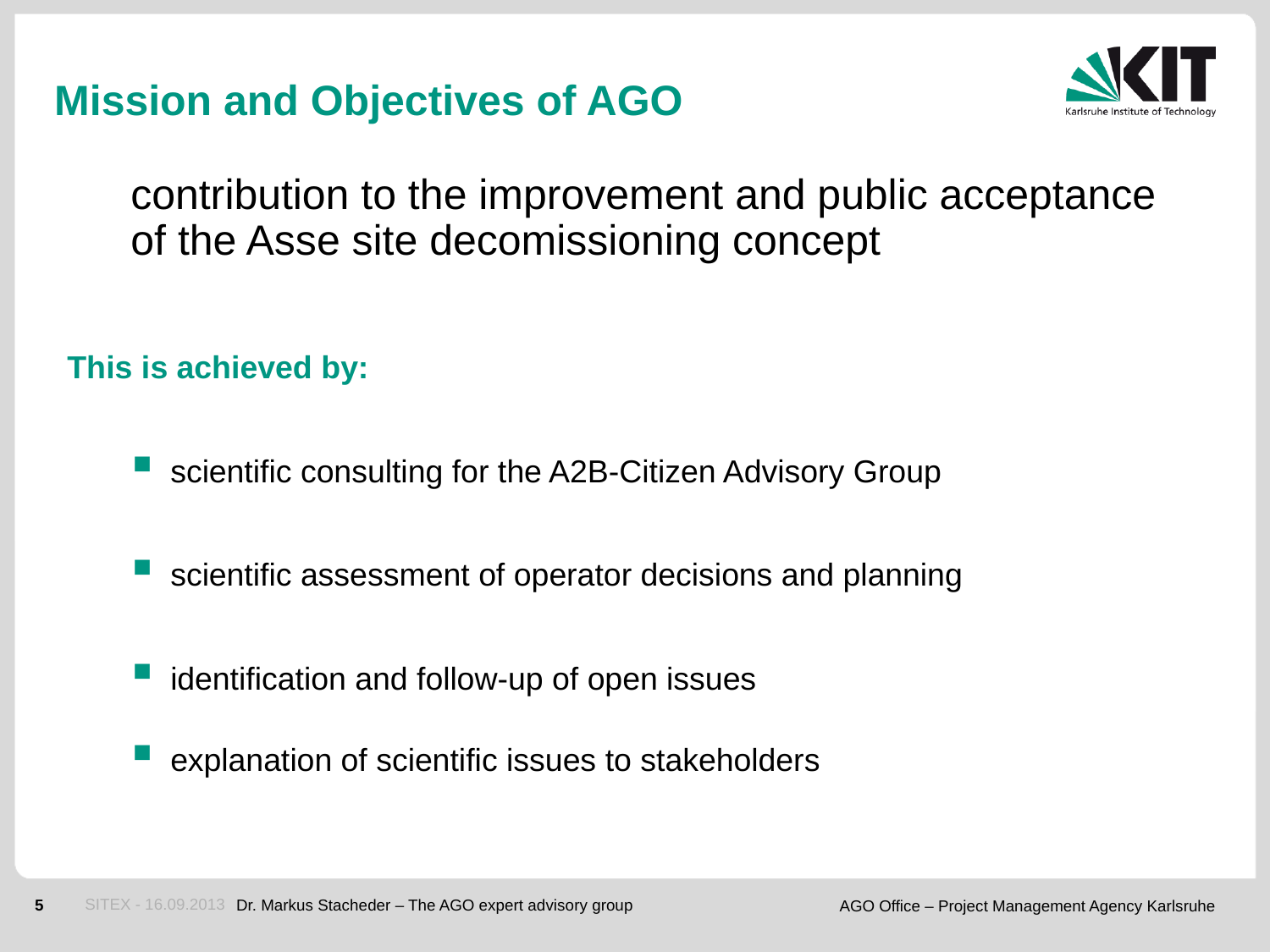

# Mission and Objectives of AGO
contribution to the improvement and public acceptance of the Asse site decomissioning concept

This is achieved by:

scientific consulting for the A2B-Citizen Advisory Group

scientific assessment of operator decisions and planning

identification and follow-up of open issues

explanation of scientific issues to stakeholders

SITEX - 16.09.2013
Dr. Markus Stacheder – The AGO expert advisory group